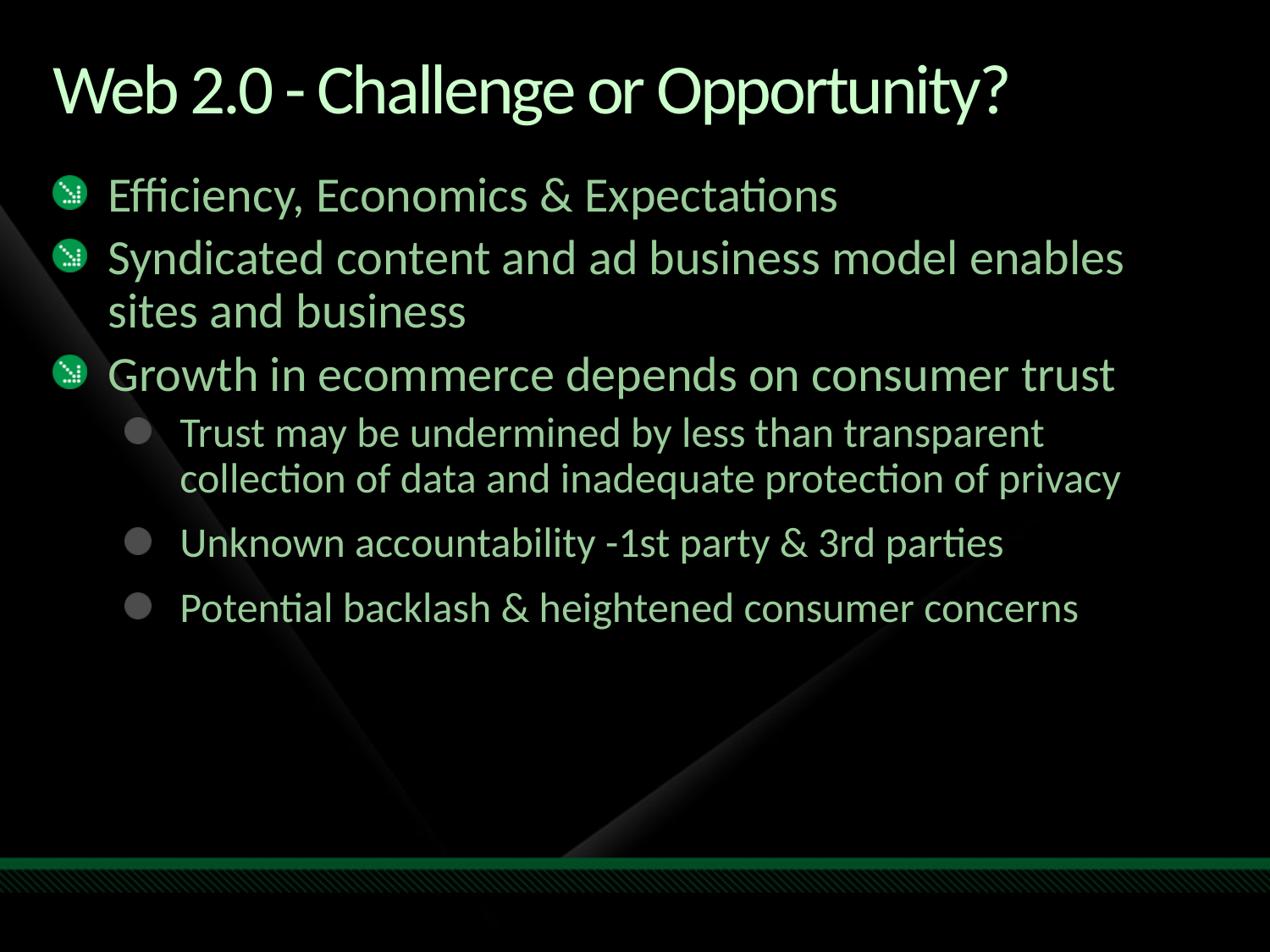

# Web 2.0 - Challenge or Opportunity?
Efficiency, Economics & Expectations
Syndicated content and ad business model enables sites and business
Growth in ecommerce depends on consumer trust
Trust may be undermined by less than transparent collection of data and inadequate protection of privacy
Unknown accountability -1st party & 3rd parties
Potential backlash & heightened consumer concerns